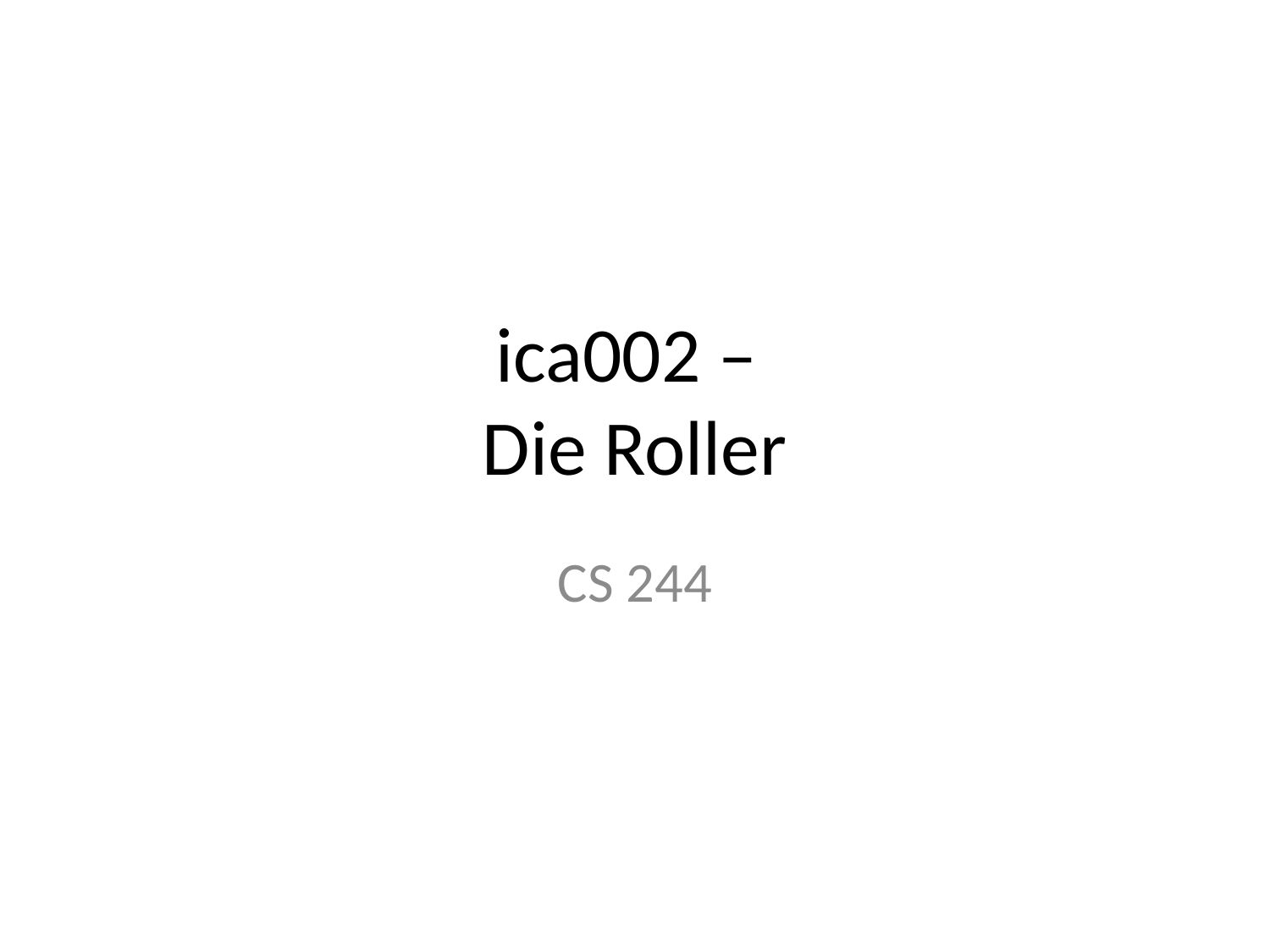

# ica002 – Die Roller
CS 244